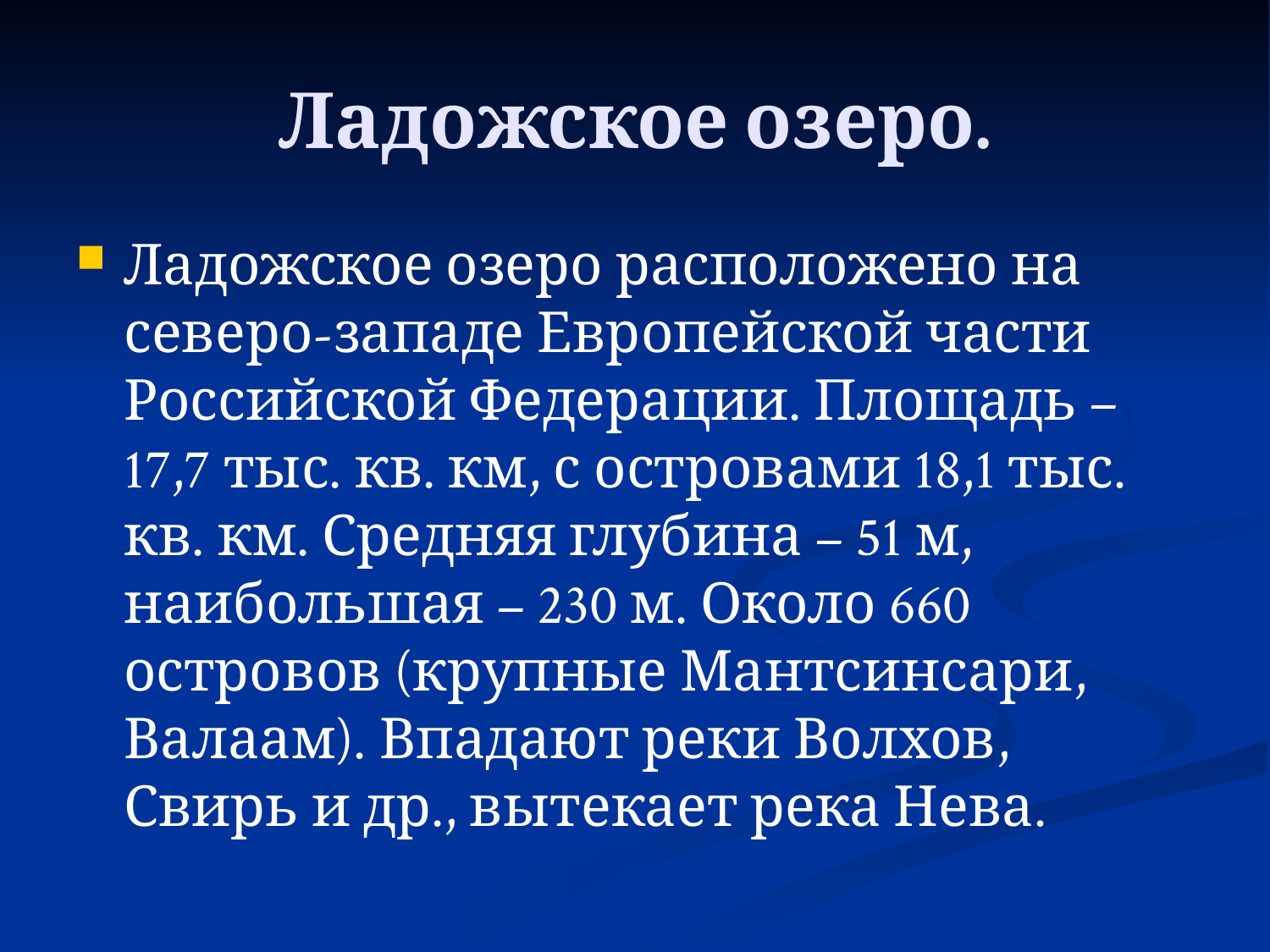

# Ладожское озеро.
Ладожское озеро расположено на северо-западе Европейской части Российской Федерации. Площадь – 17,7 тыс. кв. км, с островами 18,1 тыс. кв. км. Средняя глубина – 51 м, наибольшая – 230 м. Около 660 островов (крупные Мантсинсари, Валаам). Впадают реки Волхов, Свирь и др., вытекает река Нева.